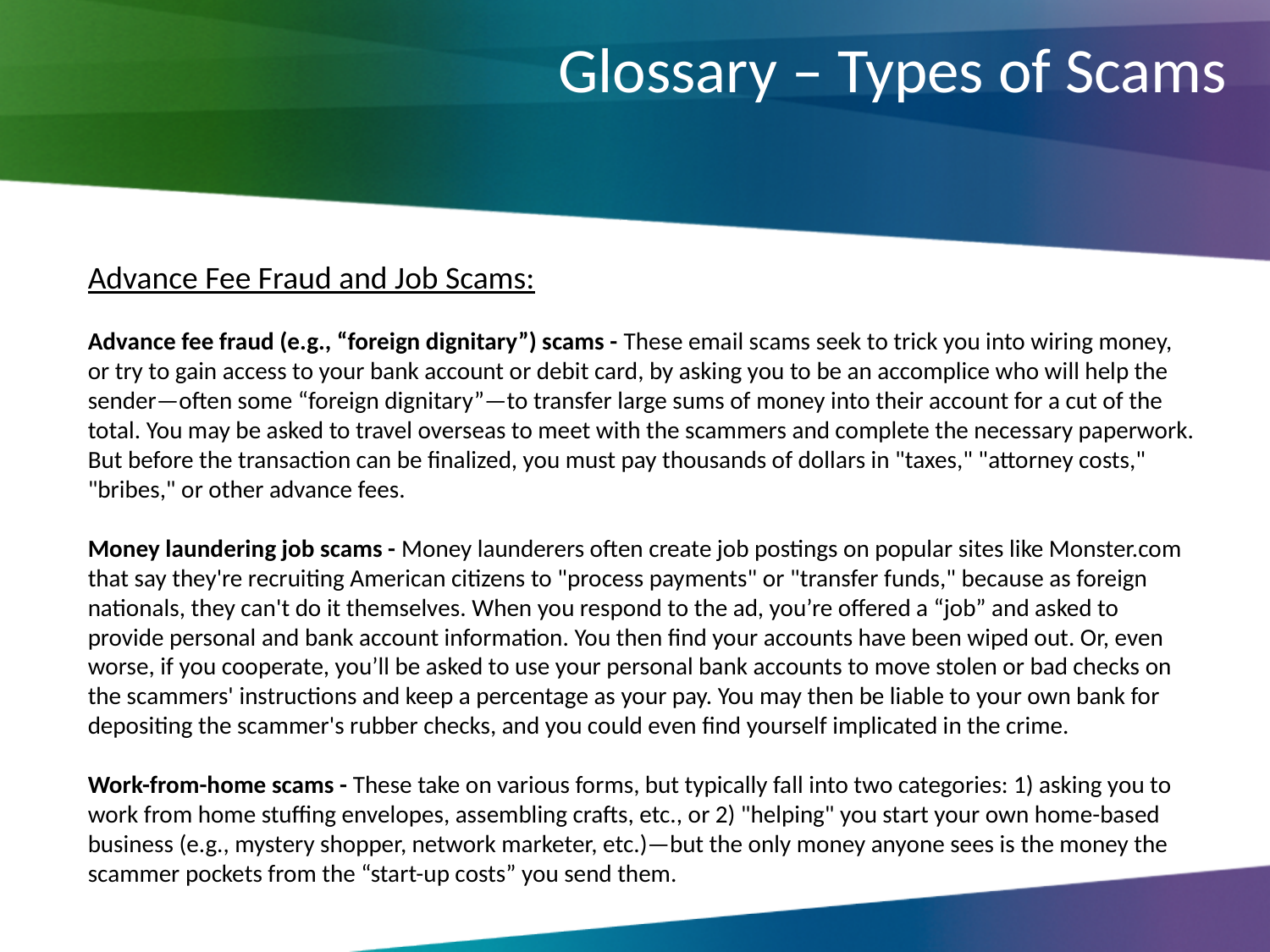

# Glossary – Types of Scams
Advance Fee Fraud and Job Scams:

Advance fee fraud (e.g., “foreign dignitary”) scams - These email scams seek to trick you into wiring money, or try to gain access to your bank account or debit card, by asking you to be an accomplice who will help the sender—often some “foreign dignitary”—to transfer large sums of money into their account for a cut of the total. You may be asked to travel overseas to meet with the scammers and complete the necessary paperwork. But before the transaction can be finalized, you must pay thousands of dollars in "taxes," "attorney costs," "bribes," or other advance fees.

Money laundering job scams - Money launderers often create job postings on popular sites like Monster.com that say they're recruiting American citizens to "process payments" or "transfer funds," because as foreign nationals, they can't do it themselves. When you respond to the ad, you’re offered a “job” and asked to provide personal and bank account information. You then find your accounts have been wiped out. Or, even worse, if you cooperate, you’ll be asked to use your personal bank accounts to move stolen or bad checks on the scammers' instructions and keep a percentage as your pay. You may then be liable to your own bank for depositing the scammer's rubber checks, and you could even find yourself implicated in the crime.

Work-from-home scams - These take on various forms, but typically fall into two categories: 1) asking you to work from home stuffing envelopes, assembling crafts, etc., or 2) "helping" you start your own home-based business (e.g., mystery shopper, network marketer, etc.)—but the only money anyone sees is the money the scammer pockets from the “start-up costs” you send them.